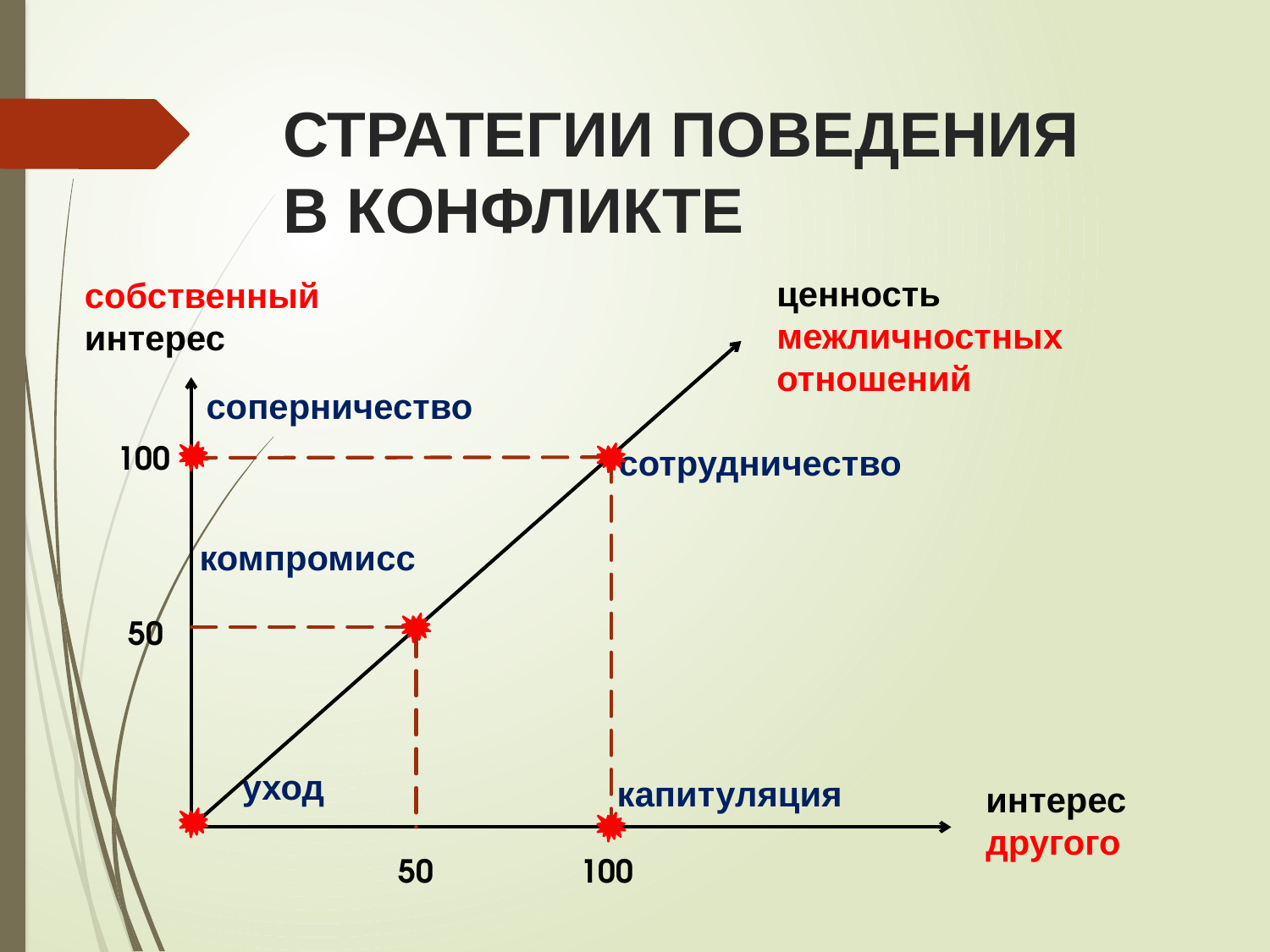

# СТРАТЕГИИ ПОВЕДЕНИЯ В КОНФЛИКТЕ
ценность
межличностных отношений
собственный интерес
соперничество
100
сотрудничество

компромисс
50

уход
капитуляция

50
100

интерес другого